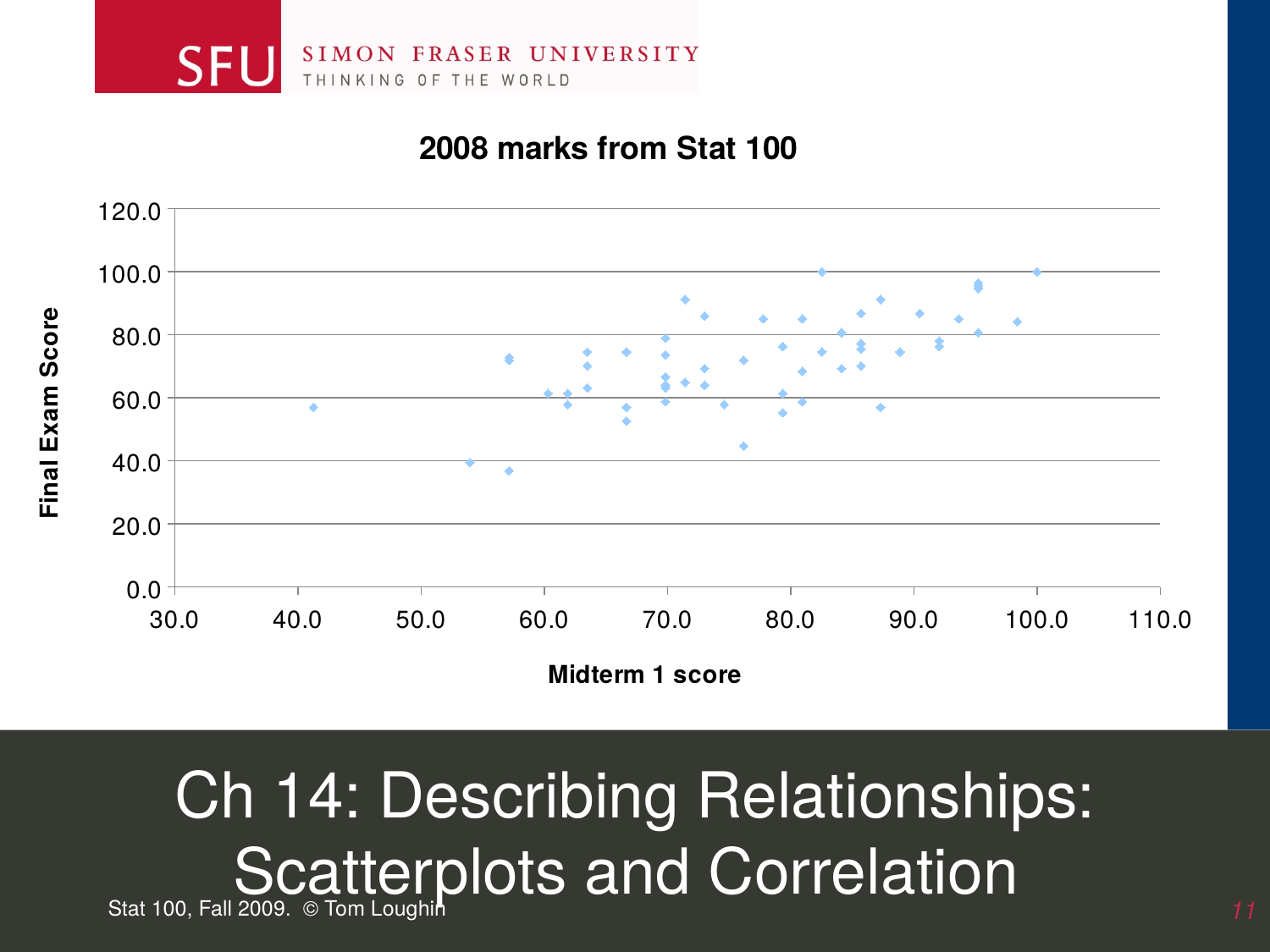

### Chart: 2008 marks from Stat 100

| Category |  |
|---|---|

# Ch 14: Describing Relationships: Scatterplots and Correlation
Stat 100, Fall 2009.  © Tom Loughin
11